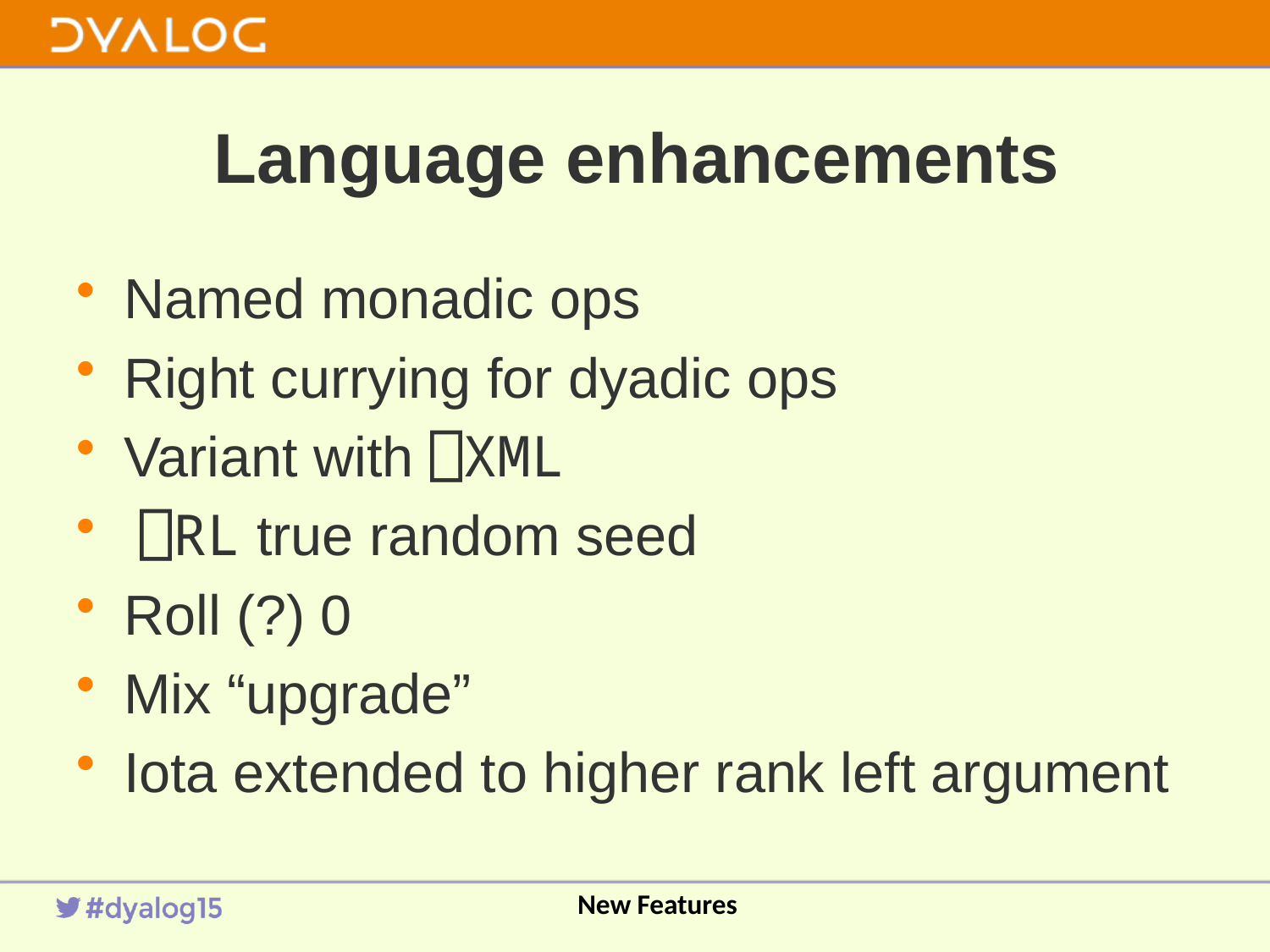

# Language enhancements
Named monadic ops
Right currying for dyadic ops
Variant with ⎕XML
 ⎕RL true random seed
Roll (?) 0
Mix “upgrade”
Iota extended to higher rank left argument
New Features